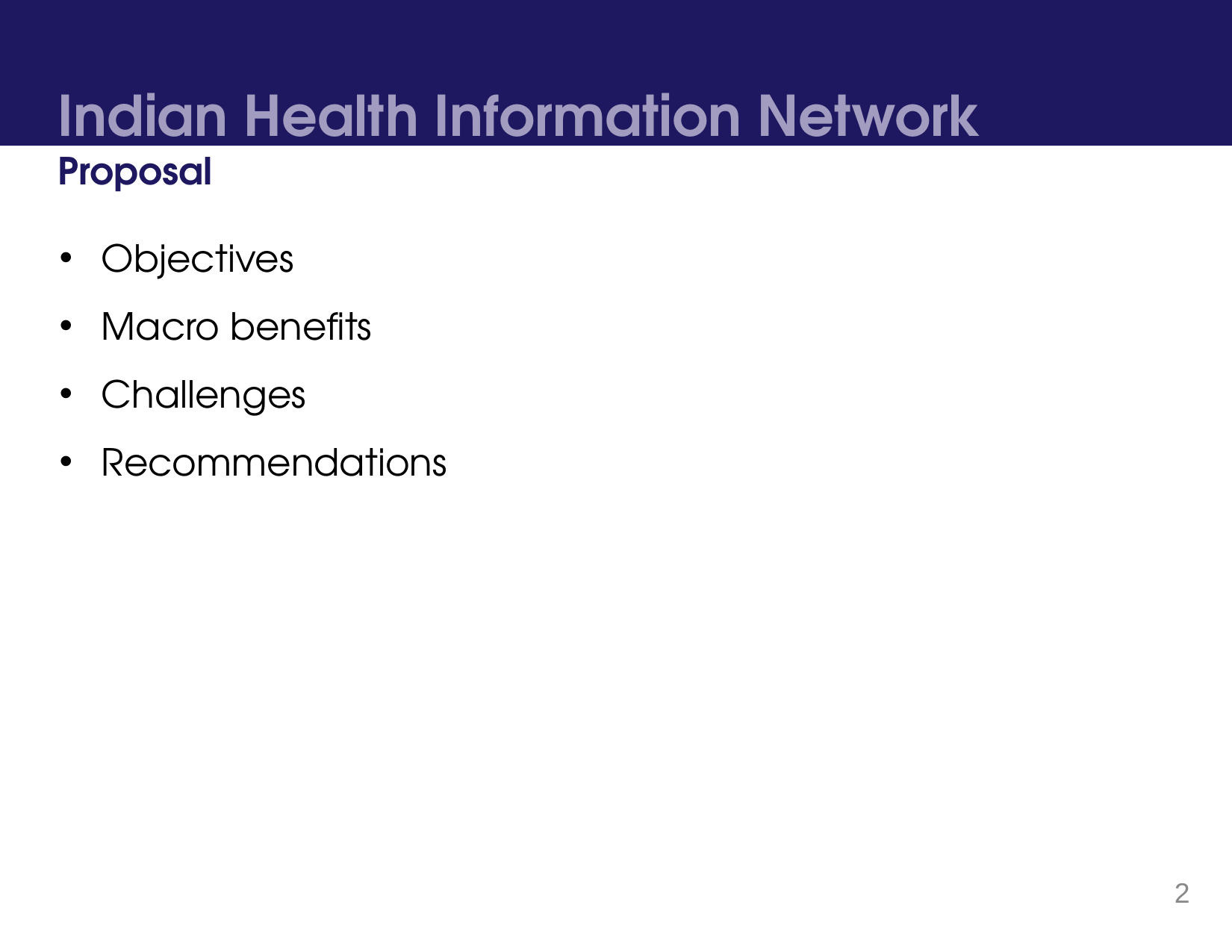

# Indian Health Information Network Proposal
Objectives
Macro benefits
Challenges
Recommendations
2